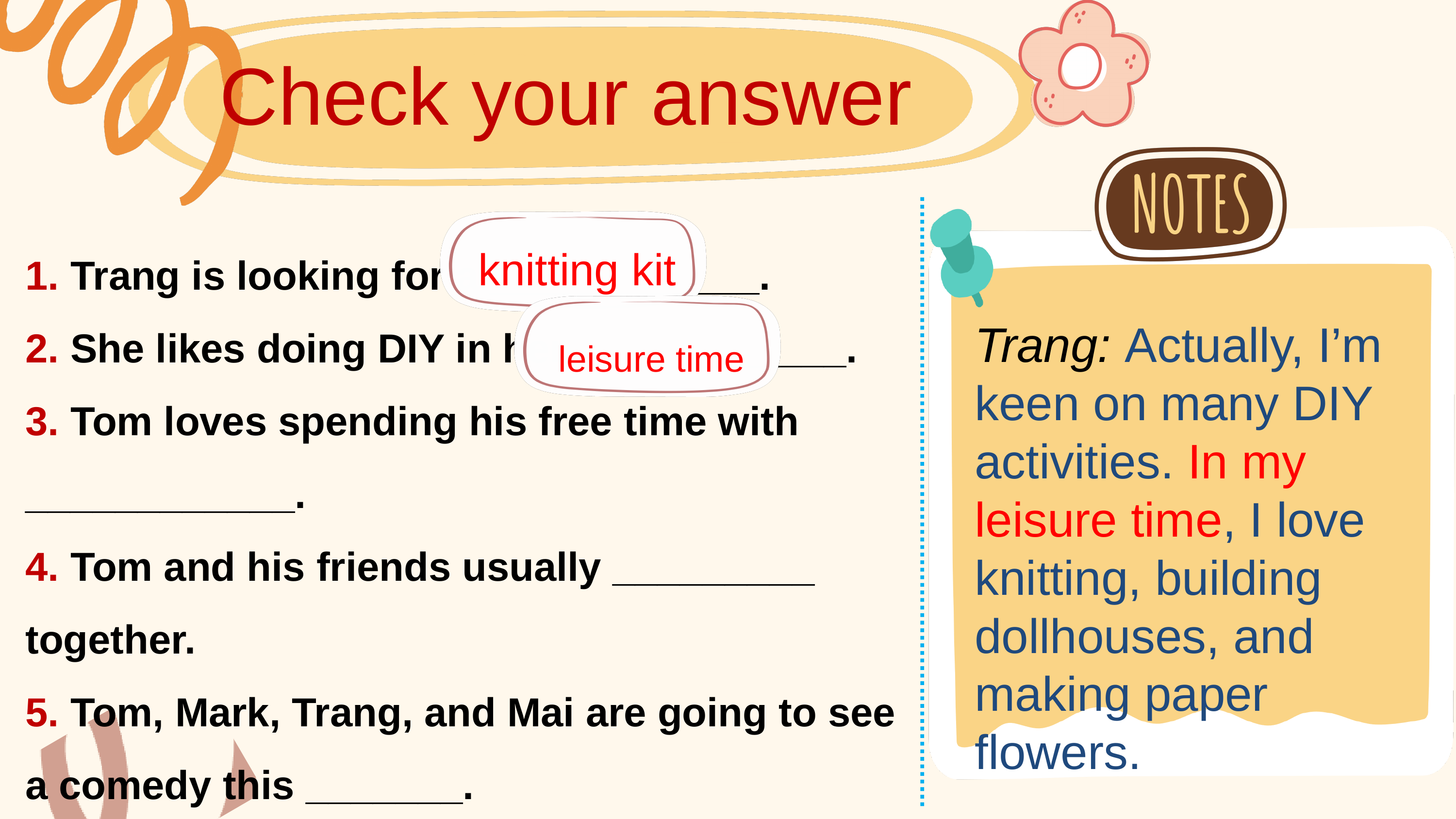

Check your answer

1. Trang is looking for a ____________.
2. She likes doing DIY in her ____________.
3. Tom loves spending his free time with ____________.
4. Tom and his friends usually _________ together.
5. Tom, Mark, Trang, and Mai are going to see a comedy this _______.
knitting kit

Trang: Actually, I’m keen on many DIY activities. In my leisure time, I love knitting, building dollhouses, and making paper flowers.
leisure time
RESOLUTION